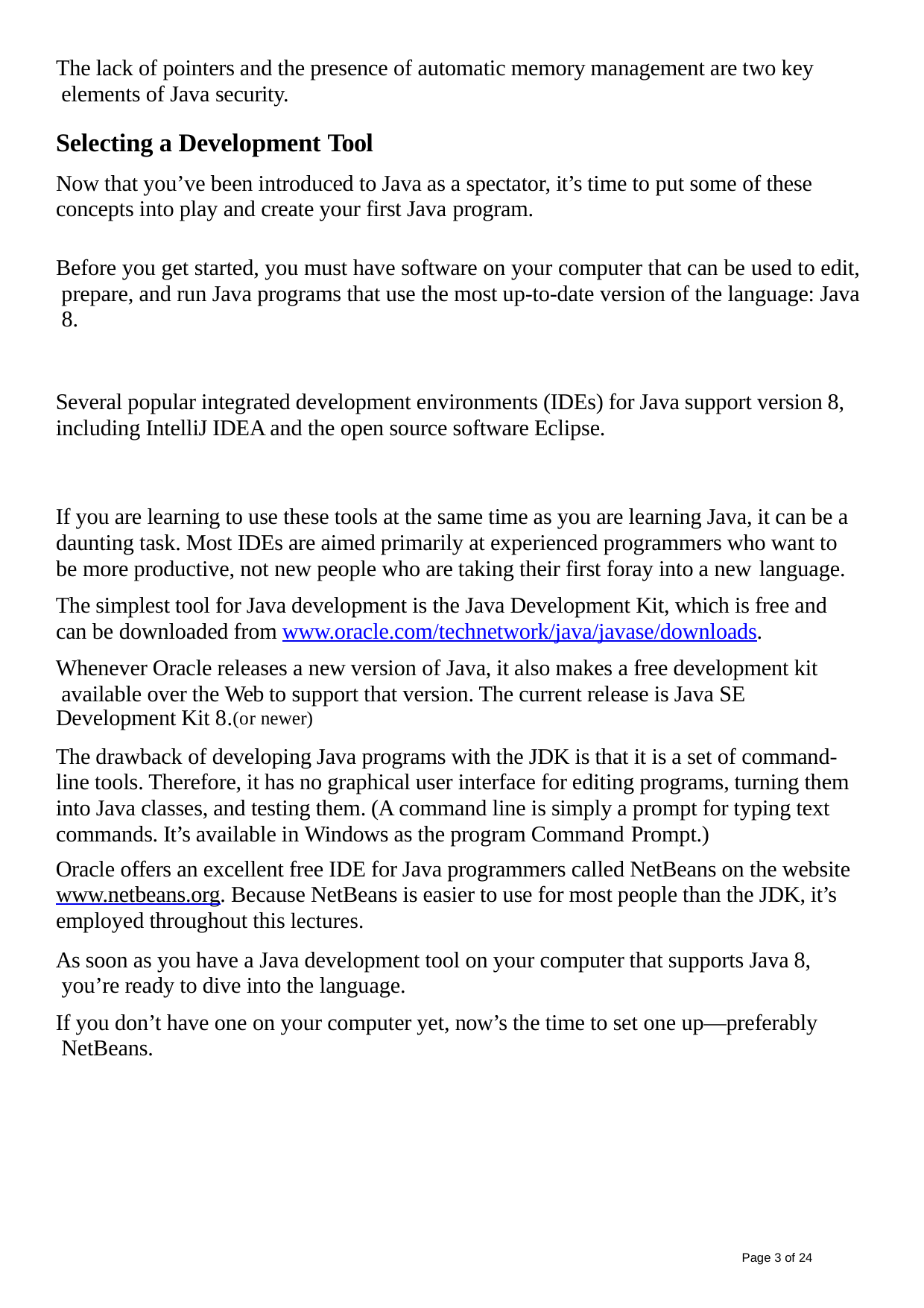

The lack of pointers and the presence of automatic memory management are two key  elements of Java security.
Selecting a Development Tool
Now that you’ve been introduced to Java as a spectator, it’s time to put some of these  concepts into play and create your first Java program.

Before you get started, you must have software on your computer that can be used to edit,  prepare, and run Java programs that use the most up-to-date version of the language: Java  8.

Several popular integrated development environments (IDEs) for Java support version 8,  including IntelliJ IDEA and the open source software Eclipse.

If you are learning to use these tools at the same time as you are learning Java, it can be a  daunting task. Most IDEs are aimed primarily at experienced programmers who want to  be more productive, not new people who are taking their first foray into a new language.
The simplest tool for Java development is the Java Development Kit, which is free and  can be downloaded from www.oracle.com/technetwork/java/javase/downloads.
Whenever Oracle releases a new version of Java, it also makes a free development kit  available over the Web to support that version. The current release is Java SE  Development Kit 8.(or newer)
The drawback of developing Java programs with the JDK is that it is a set of command-  line tools. Therefore, it has no graphical user interface for editing programs, turning them  into Java classes, and testing them. (A command line is simply a prompt for typing text  commands. It’s available in Windows as the program Command Prompt.)
Oracle offers an excellent free IDE for Java programmers called NetBeans on the website  www.netbeans.org. Because NetBeans is easier to use for most people than the JDK, it’s  employed throughout this lectures.
As soon as you have a Java development tool on your computer that supports Java 8,  you’re ready to dive into the language.
If you don’t have one on your computer yet, now’s the time to set one up—preferably  NetBeans.
Page 3 of 24